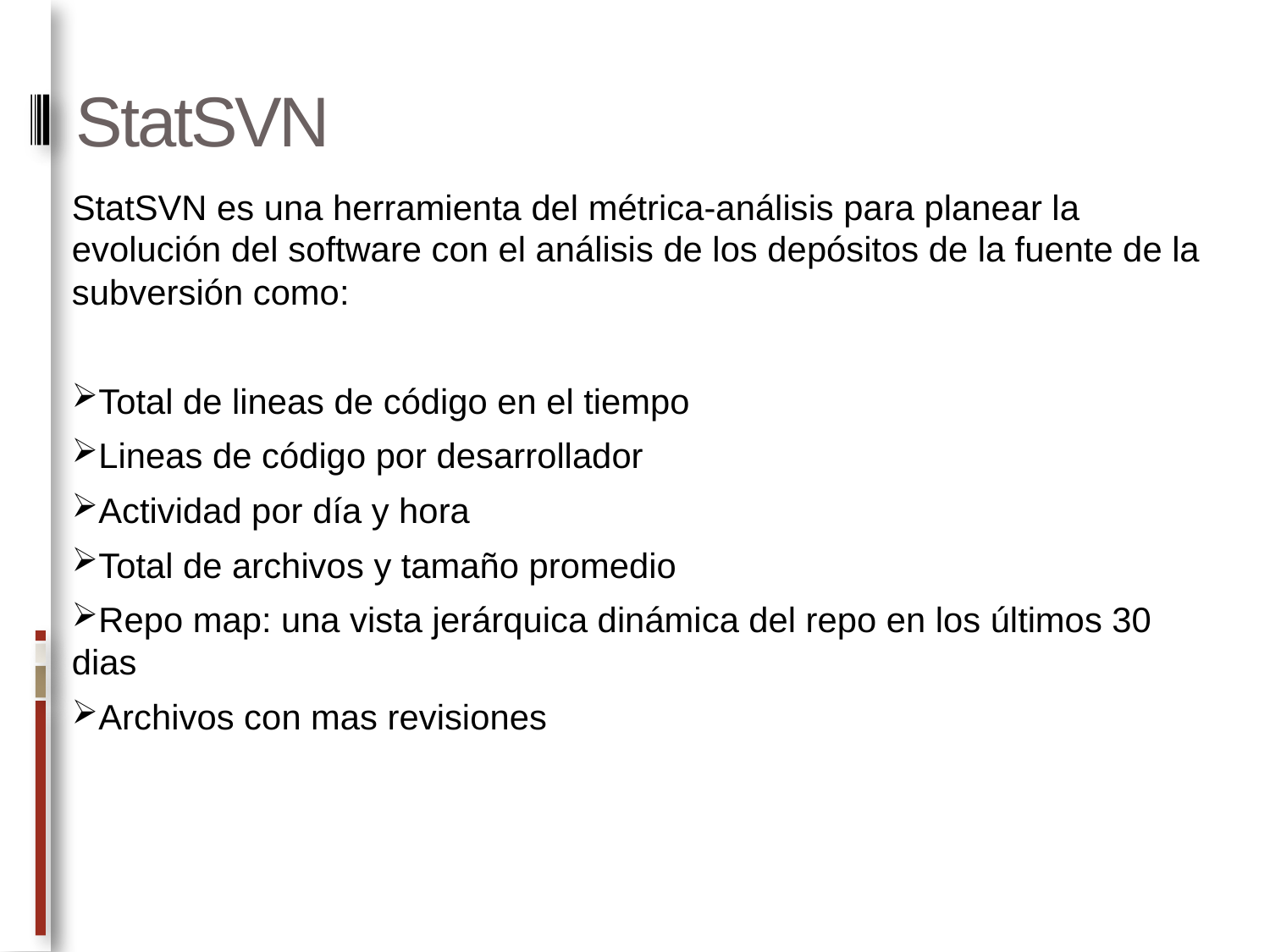

# StatSVN
StatSVN es una herramienta del métrica-análisis para planear la evolución del software con el análisis de los depósitos de la fuente de la subversión como:

Total de lineas de código en el tiempo
Lineas de código por desarrollador
Actividad por día y hora
Total de archivos y tamaño promedio
Repo map: una vista jerárquica dinámica del repo en los últimos 30 dias
Archivos con mas revisiones